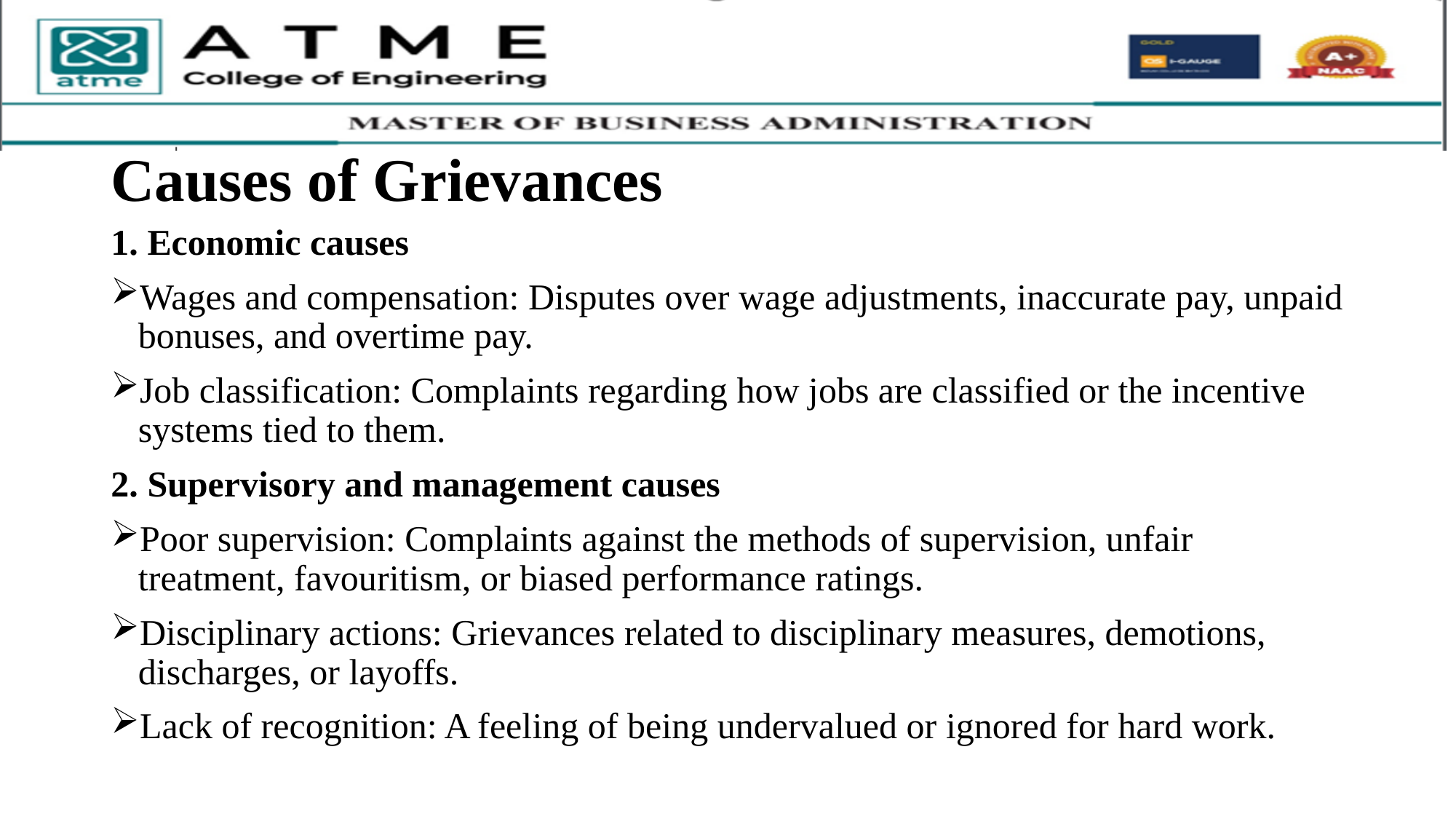

# Causes of Grievances
1. Economic causes
Wages and compensation: Disputes over wage adjustments, inaccurate pay, unpaid bonuses, and overtime pay.
Job classification: Complaints regarding how jobs are classified or the incentive systems tied to them.
2. Supervisory and management causes
Poor supervision: Complaints against the methods of supervision, unfair treatment, favouritism, or biased performance ratings.
Disciplinary actions: Grievances related to disciplinary measures, demotions, discharges, or layoffs.
Lack of recognition: A feeling of being undervalued or ignored for hard work.